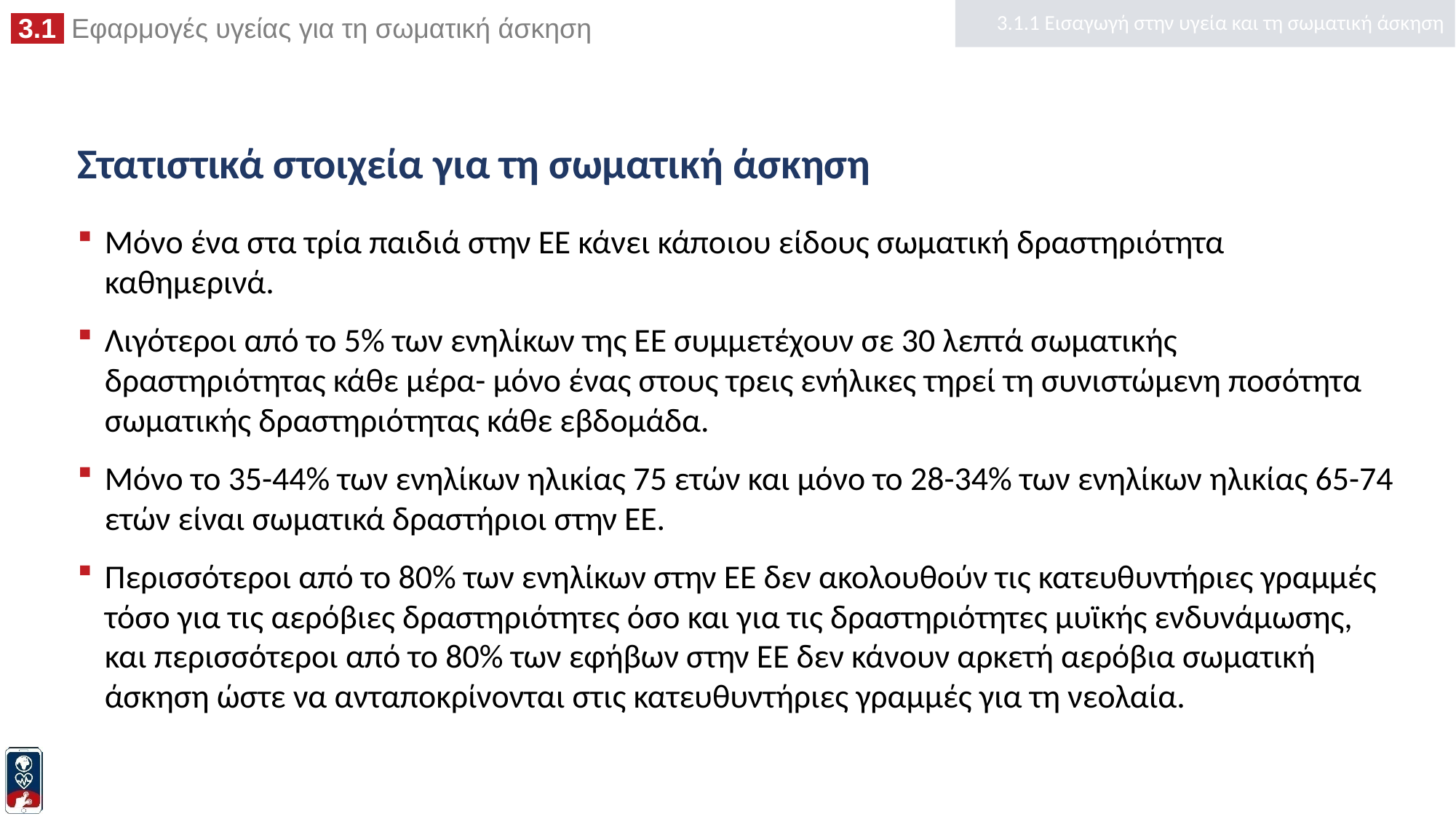

3.1.1 Εισαγωγή στην υγεία και τη σωματική άσκηση
# Στατιστικά στοιχεία για τη σωματική άσκηση
Μόνο ένα στα τρία παιδιά στην ΕΕ κάνει κάποιου είδους σωματική δραστηριότητα καθημερινά.
Λιγότεροι από το 5% των ενηλίκων της ΕΕ συμμετέχουν σε 30 λεπτά σωματικής δραστηριότητας κάθε μέρα- μόνο ένας στους τρεις ενήλικες τηρεί τη συνιστώμενη ποσότητα σωματικής δραστηριότητας κάθε εβδομάδα.
Μόνο το 35-44% των ενηλίκων ηλικίας 75 ετών και μόνο το 28-34% των ενηλίκων ηλικίας 65-74 ετών είναι σωματικά δραστήριοι στην ΕΕ.
Περισσότεροι από το 80% των ενηλίκων στην ΕΕ δεν ακολουθούν τις κατευθυντήριες γραμμές τόσο για τις αερόβιες δραστηριότητες όσο και για τις δραστηριότητες μυϊκής ενδυνάμωσης, και περισσότεροι από το 80% των εφήβων στην ΕΕ δεν κάνουν αρκετή αερόβια σωματική άσκηση ώστε να ανταποκρίνονται στις κατευθυντήριες γραμμές για τη νεολαία.